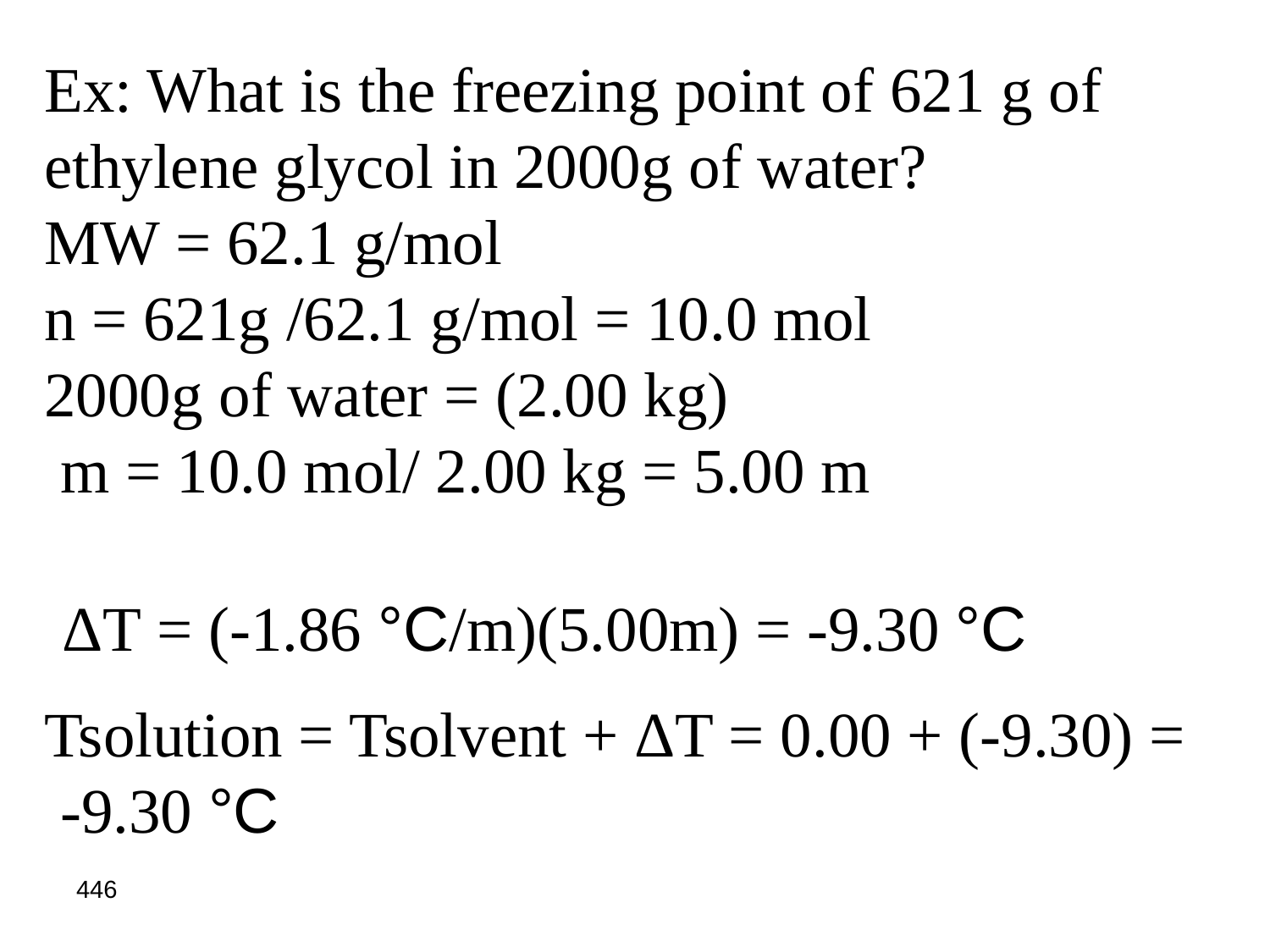

Ex: What is the freezing point of 621 g of ethylene glycol in 2000g of water?
MW = 62.1 g/mol
n = 621g /62.1 g/mol = 10.0 mol
2000g of water = (2.00 kg)
 m = 10.0 mol/ 2.00 kg = 5.00 m
ΔT = (-1.86 °C/m)(5.00m) = -9.30 °C
Tsolution = Tsolvent + ΔT = 0.00 + (-9.30) =
 -9.30 °C
446